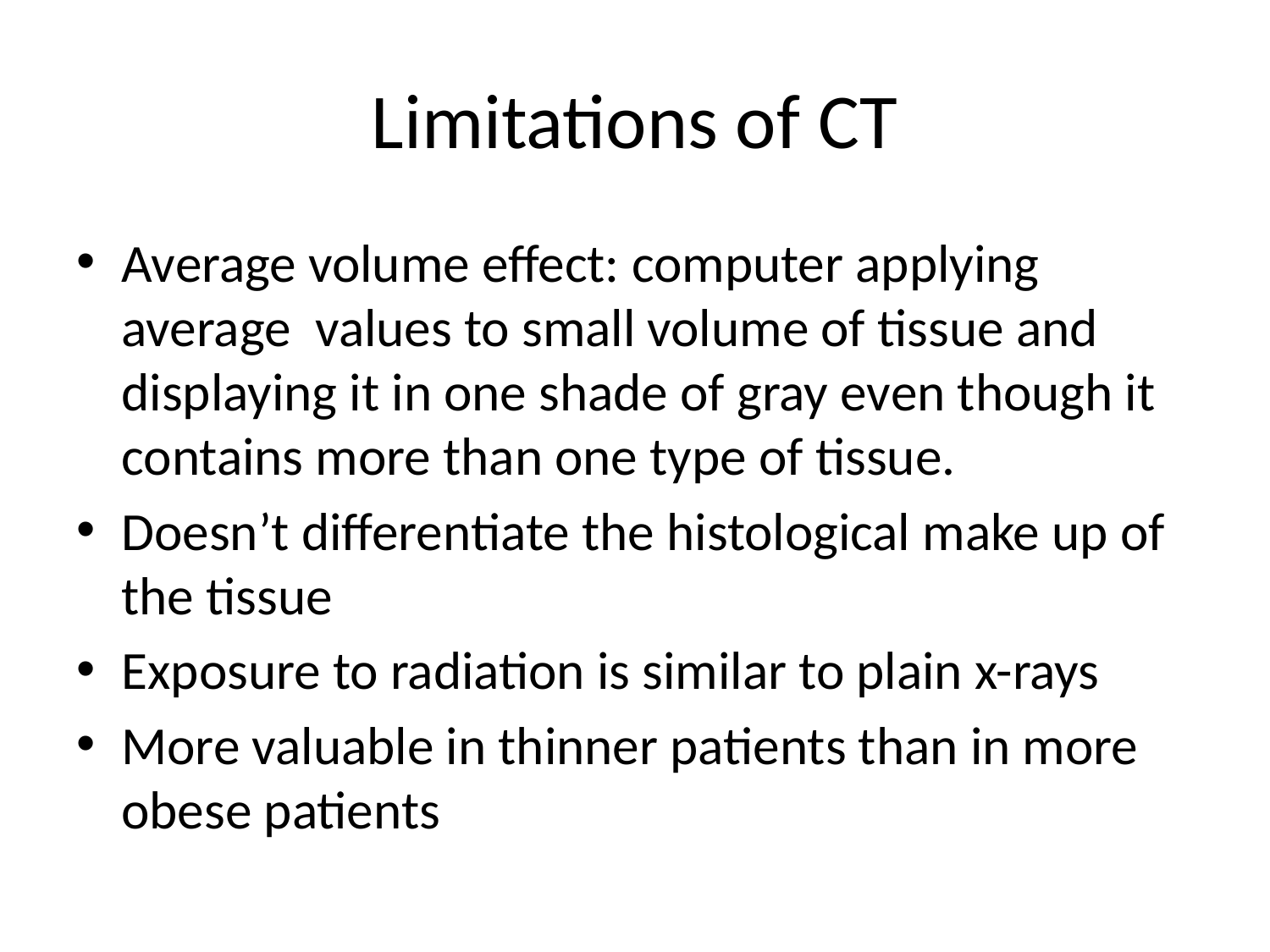

# Limitations of CT
Average volume effect: computer applying average  values to small volume of tissue and displaying it in one shade of gray even though it contains more than one type of tissue.
Doesn’t differentiate the histological make up of the tissue
Exposure to radiation is similar to plain x-rays
More valuable in thinner patients than in more obese patients